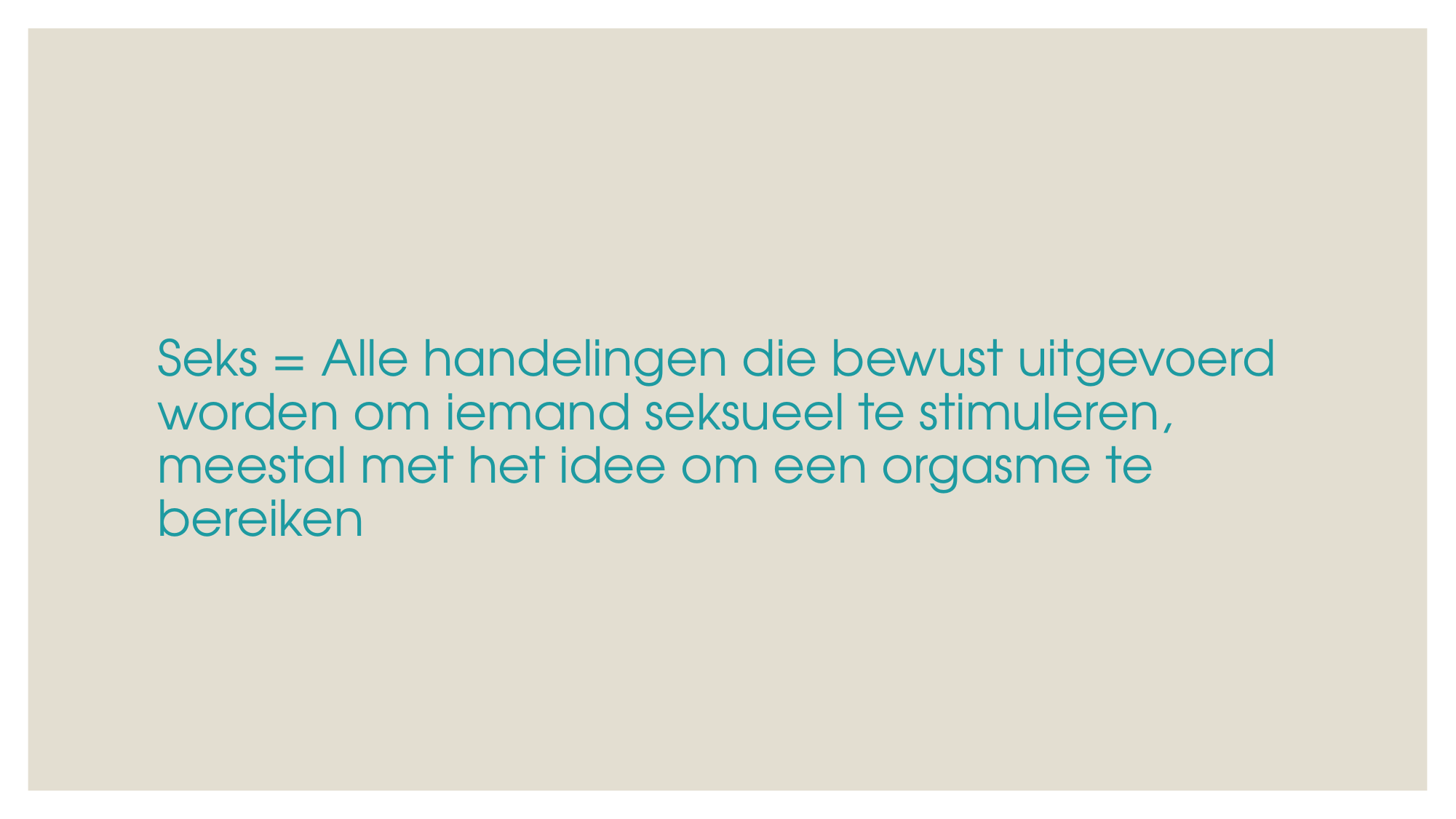

# Seks = Alle handelingen die bewust uitgevoerd worden om iemand seksueel te stimuleren, meestal met het idee om een orgasme te bereiken